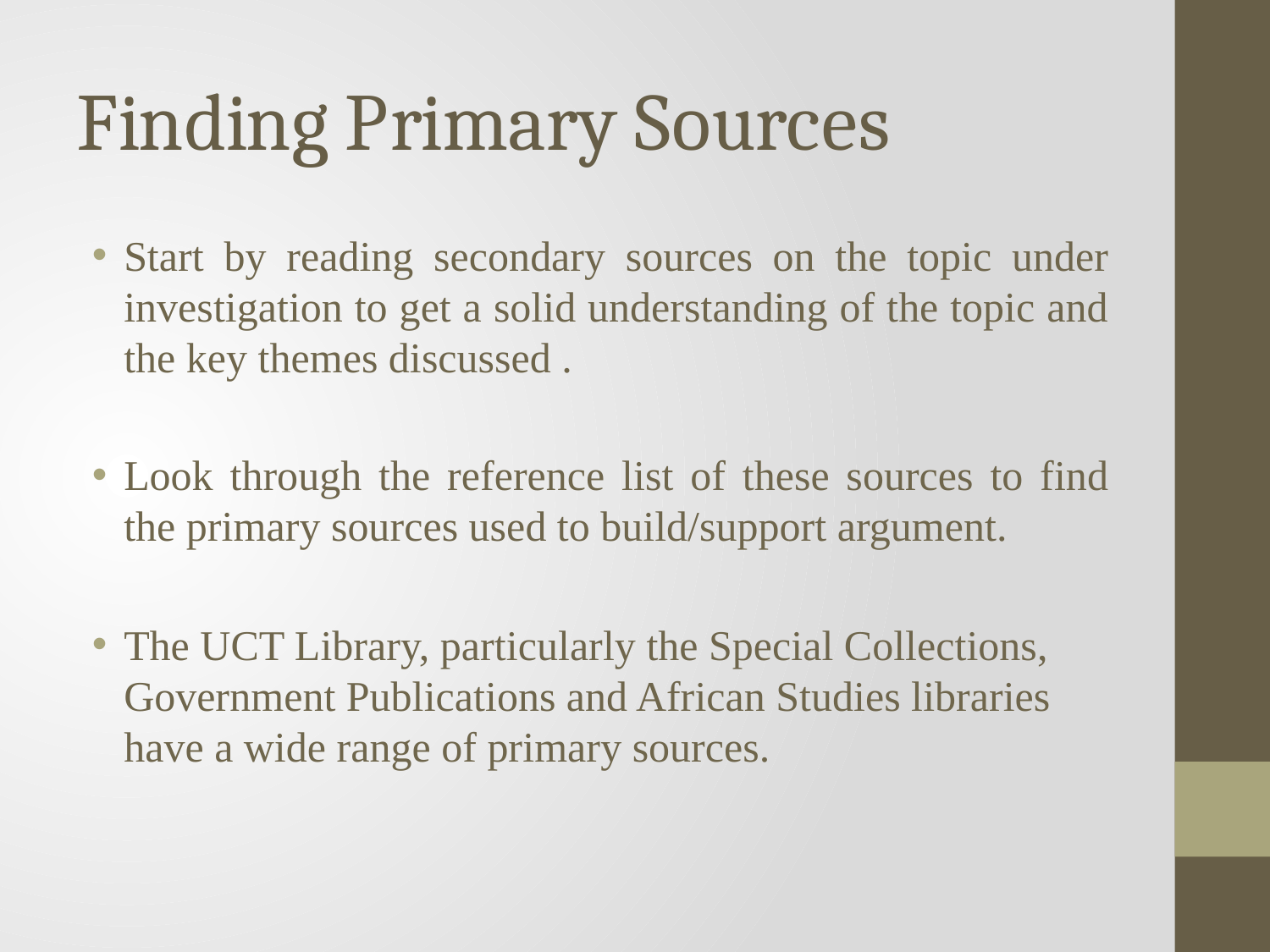

# Finding Primary Sources
Start by reading secondary sources on the topic under investigation to get a solid understanding of the topic and the key themes discussed .

Look through the reference list of these sources to find the primary sources used to build/support argument.

The UCT Library, particularly the Special Collections, Government Publications and African Studies libraries have a wide range of primary sources.